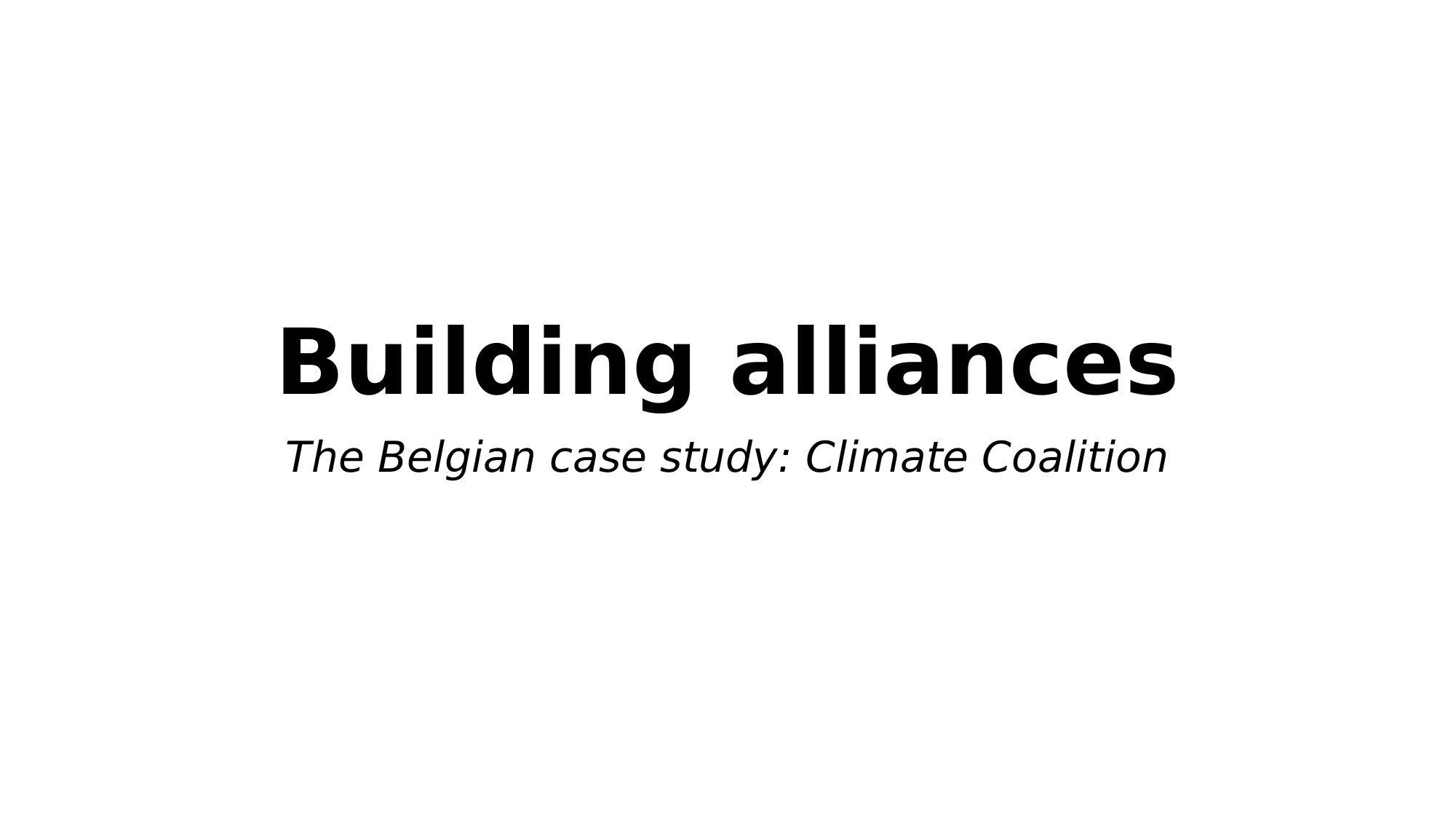

# Building alliances
The Belgian case study: Climate Coalition